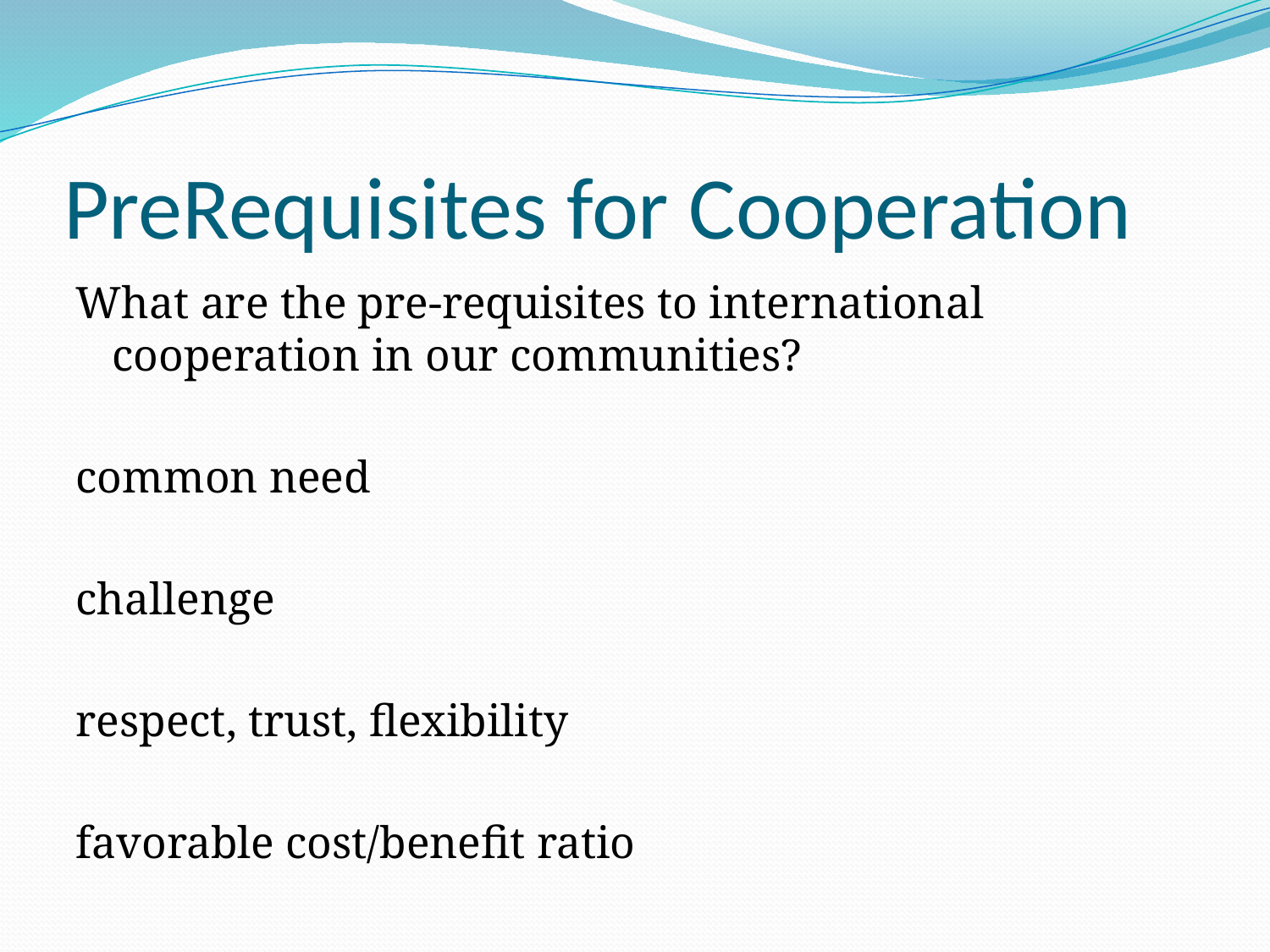

# PreRequisites for Cooperation
What are the pre-requisites to international cooperation in our communities?

common need

challenge

respect, trust, flexibility

favorable cost/benefit ratio